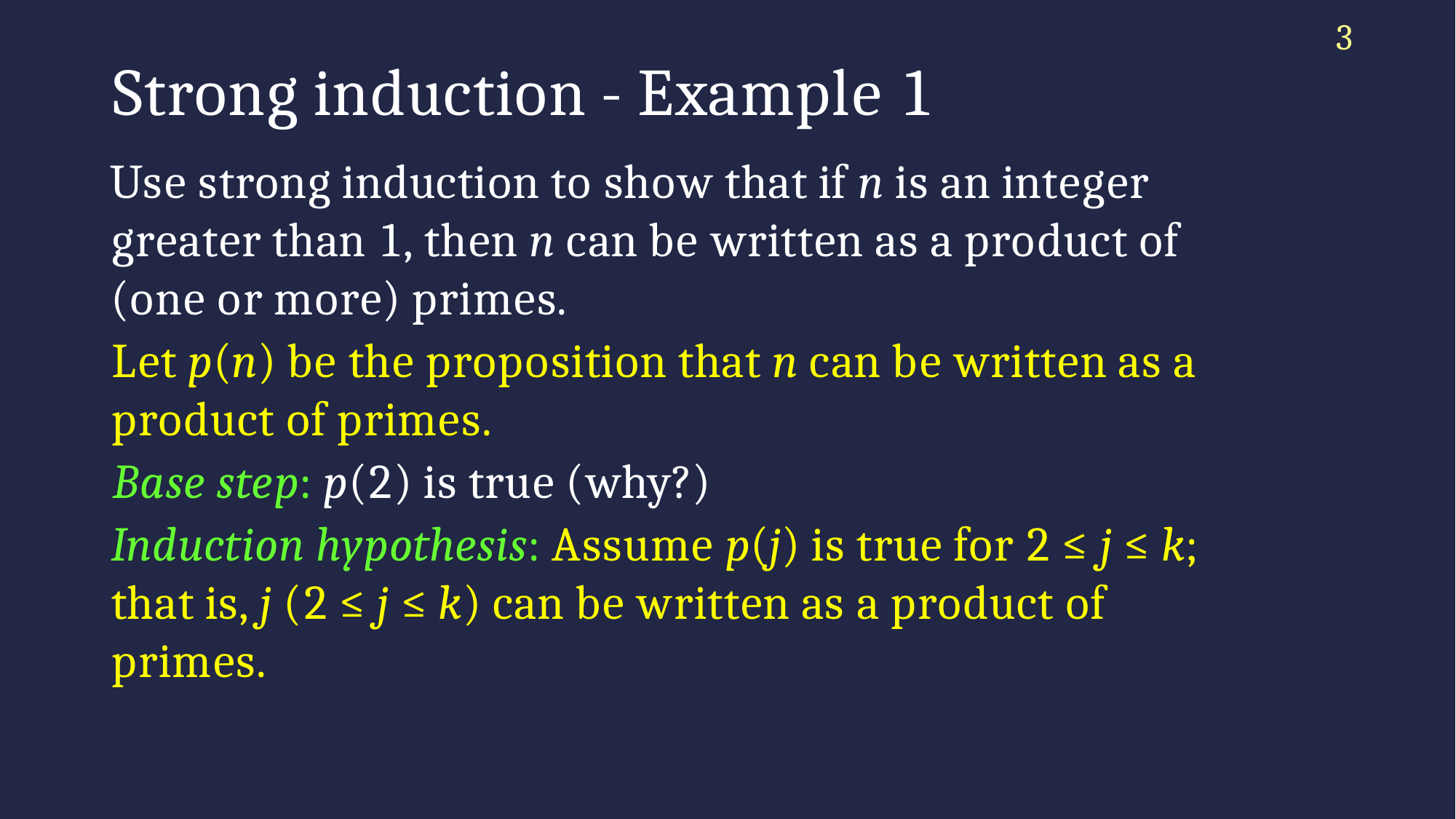

3
# Strong induction - Example 1
Use strong induction to show that if n is an integer greater than 1, then n can be written as a product of (one or more) primes.
Let p(n) be the proposition that n can be written as a product of primes.
Base step: p(2) is true (why?)
Induction hypothesis: Assume p(j) is true for 2 ≤ j ≤ k;
that is, j (2 ≤ j ≤ k) can be written as a product of primes.